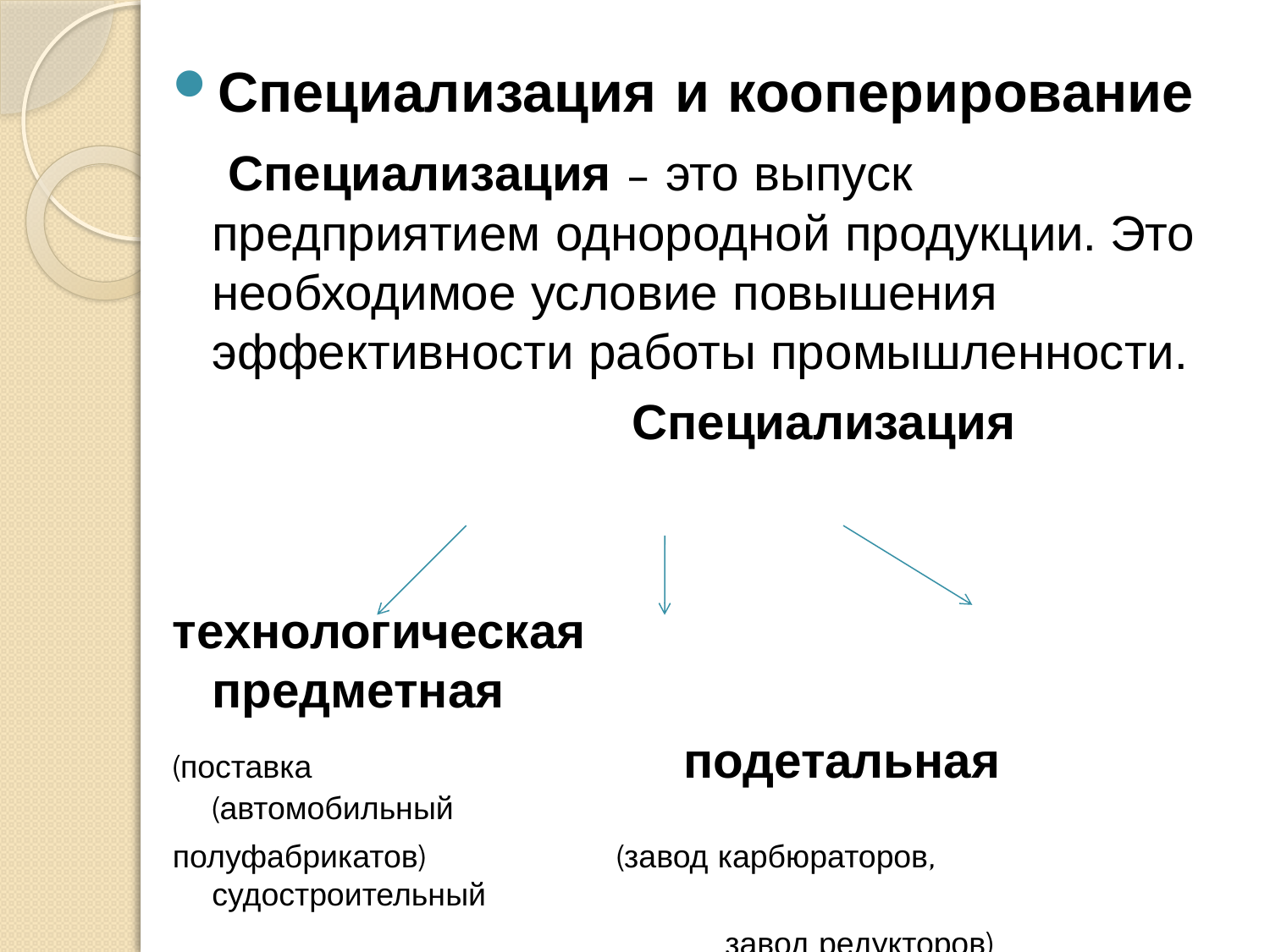

#
Специализация и кооперирование
   Специализация – это выпуск предприятием однородной продукции. Это необходимое условие повышения эффективности работы промышленности.
                               Специализация

технологическая                                        предметная
(поставка                                       подетальная                 (автомобильный
полуфабрикатов)                    (завод карбюраторов,                судостроительный
                                                          завод редукторов)                           заводы)